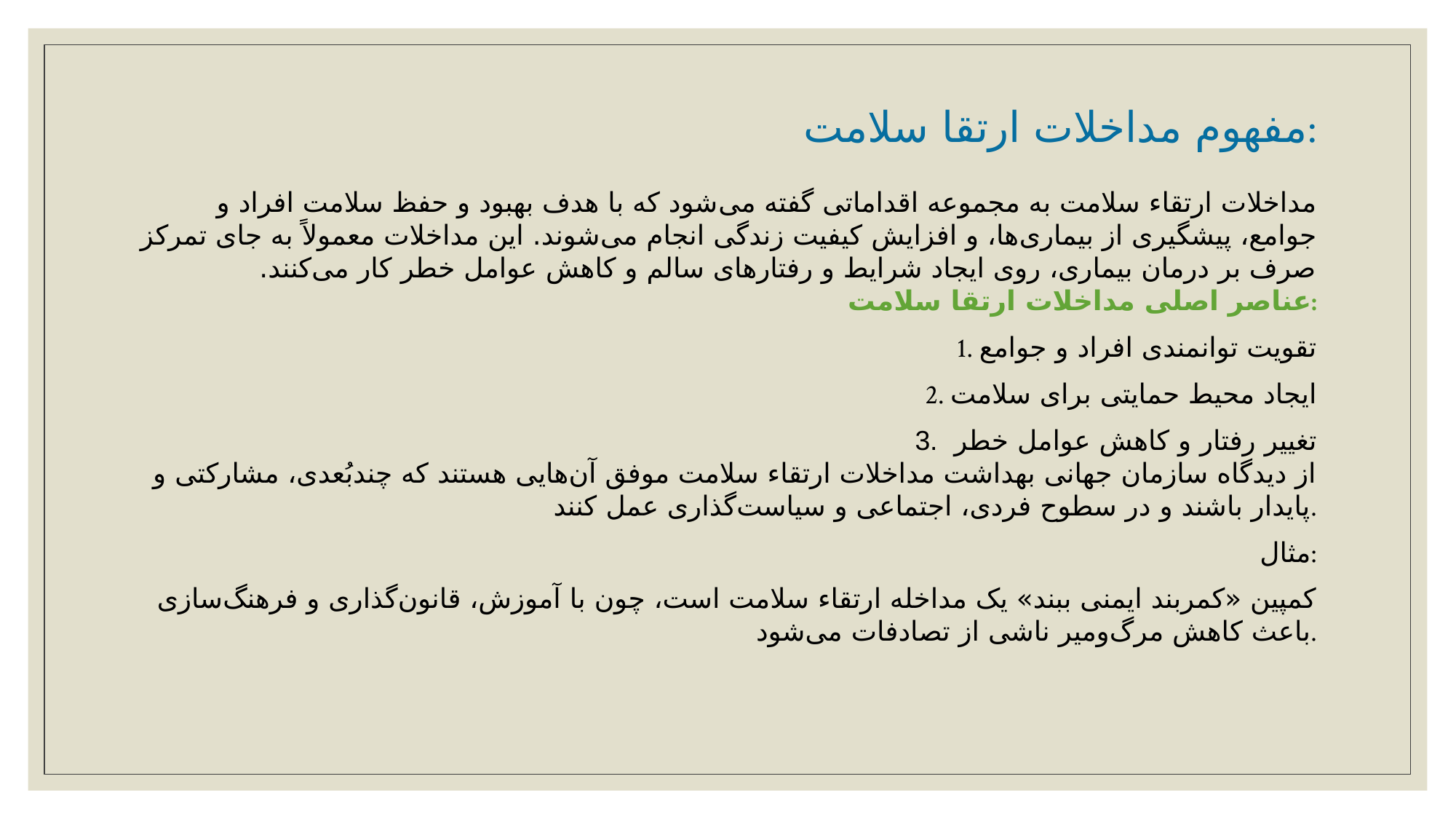

# مفهوم مداخلات ارتقا سلامت:
مداخلات ارتقاء سلامت به مجموعه اقداماتی گفته می‌شود که با هدف بهبود و حفظ سلامت افراد و جوامع، پیشگیری از بیماری‌ها، و افزایش کیفیت زندگی انجام می‌شوند. این مداخلات معمولاً به جای تمرکز صرف بر درمان بیماری، روی ایجاد شرایط و رفتارهای سالم و کاهش عوامل خطر کار می‌کنند.
عناصر اصلی مداخلات ارتقا سلامت:
1. تقویت توانمندی افراد و جوامع
2. ایجاد محیط حمایتی برای سلامت
3. تغییر رفتار و کاهش عوامل خطر
از دیدگاه سازمان جهانی بهداشت مداخلات ارتقاء سلامت موفق آن‌هایی هستند که چندبُعدی، مشارکتی و پایدار باشند و در سطوح فردی، اجتماعی و سیاست‌گذاری عمل کنند.
مثال:
کمپین «کمربند ایمنی ببند» یک مداخله ارتقاء سلامت است، چون با آموزش، قانون‌گذاری و فرهنگ‌سازی باعث کاهش مرگ‌ومیر ناشی از تصادفات می‌شود.